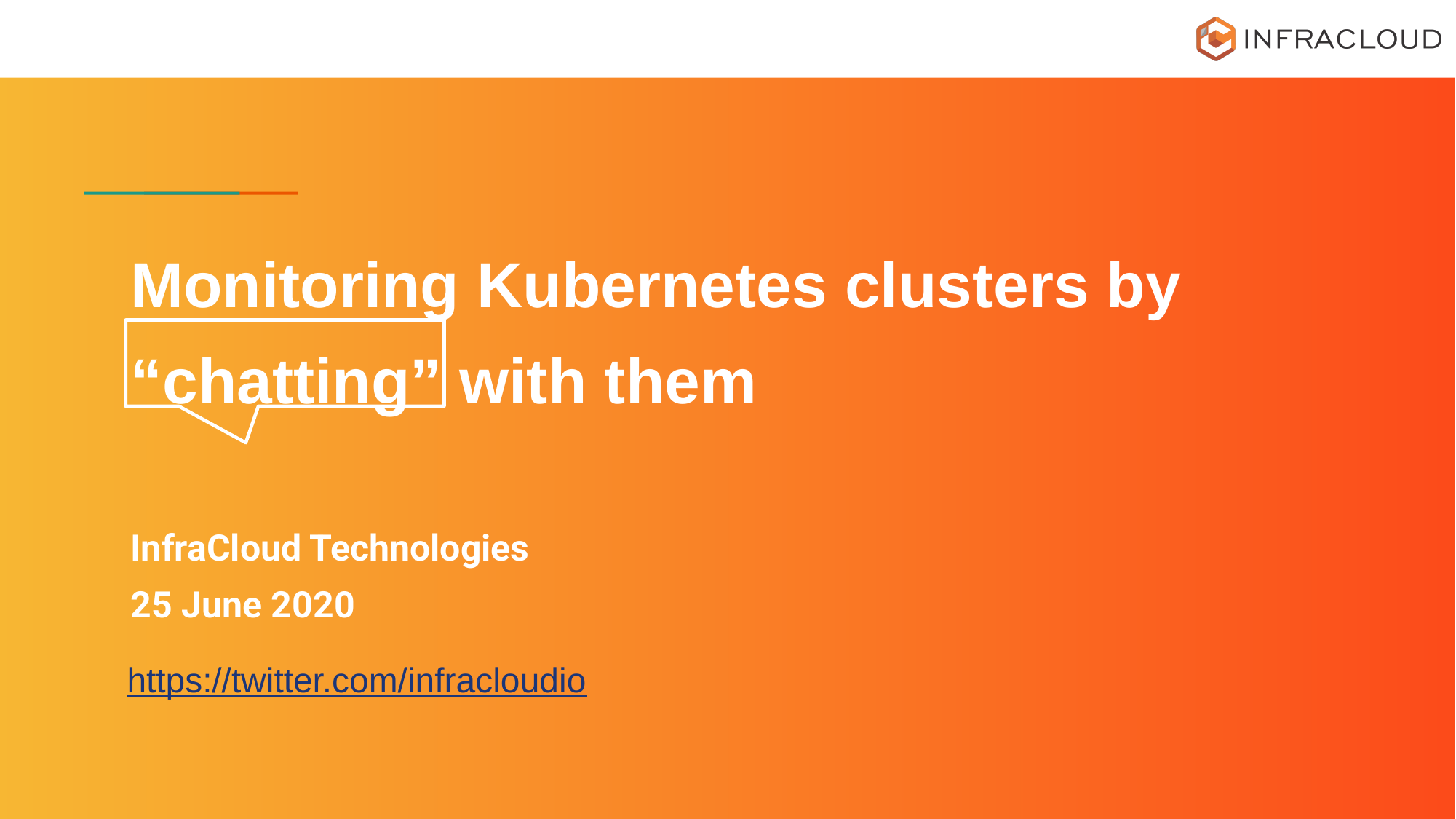

# Monitoring Kubernetes clusters by “chatting” with them

InfraCloud Technologies
25 June 2020
https://twitter.com/infracloudio